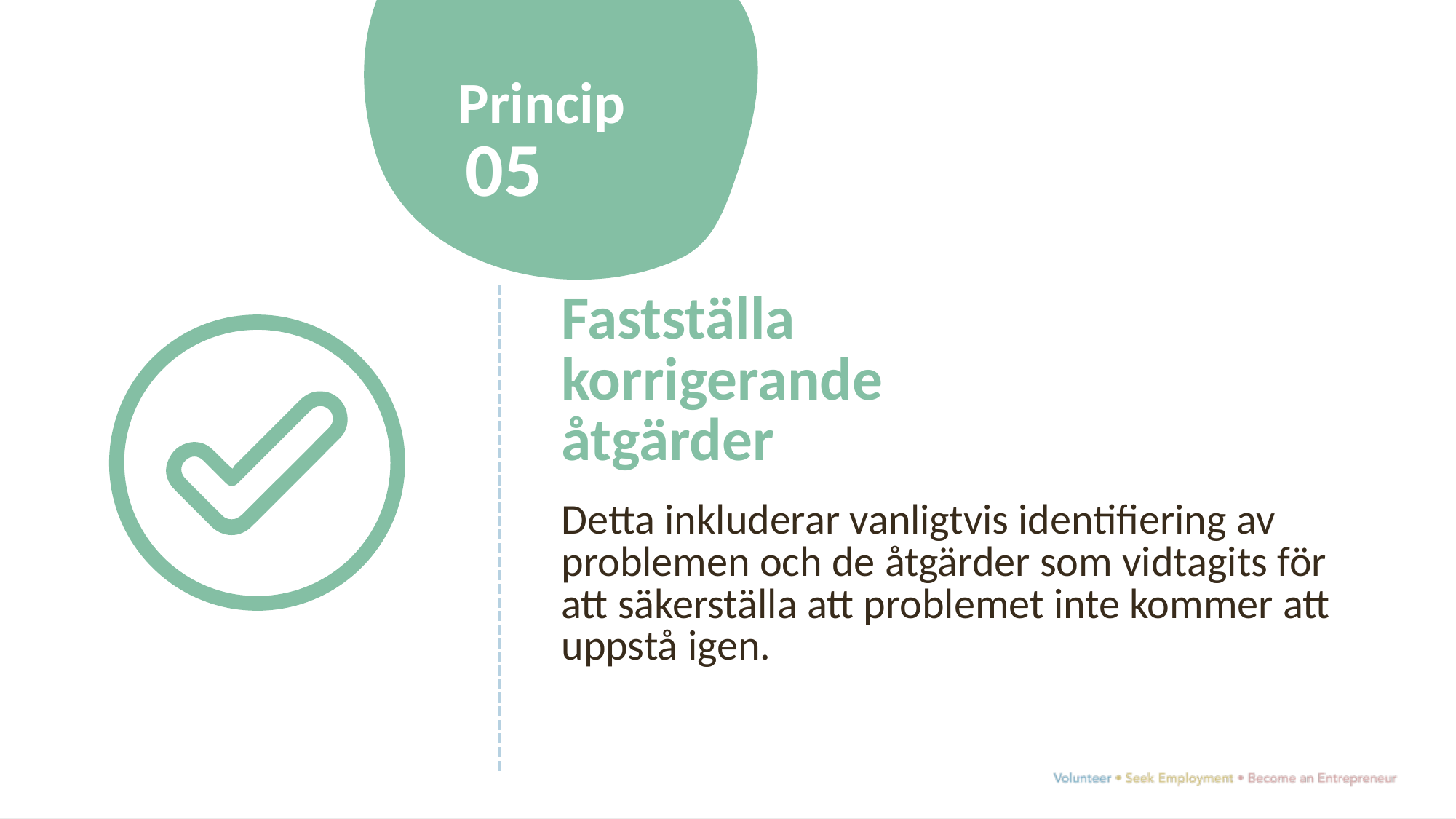

Princip
05
Fastställa korrigerande åtgärder

Detta inkluderar vanligtvis identifiering av problemen och de åtgärder som vidtagits för att säkerställa att problemet inte kommer att uppstå igen.